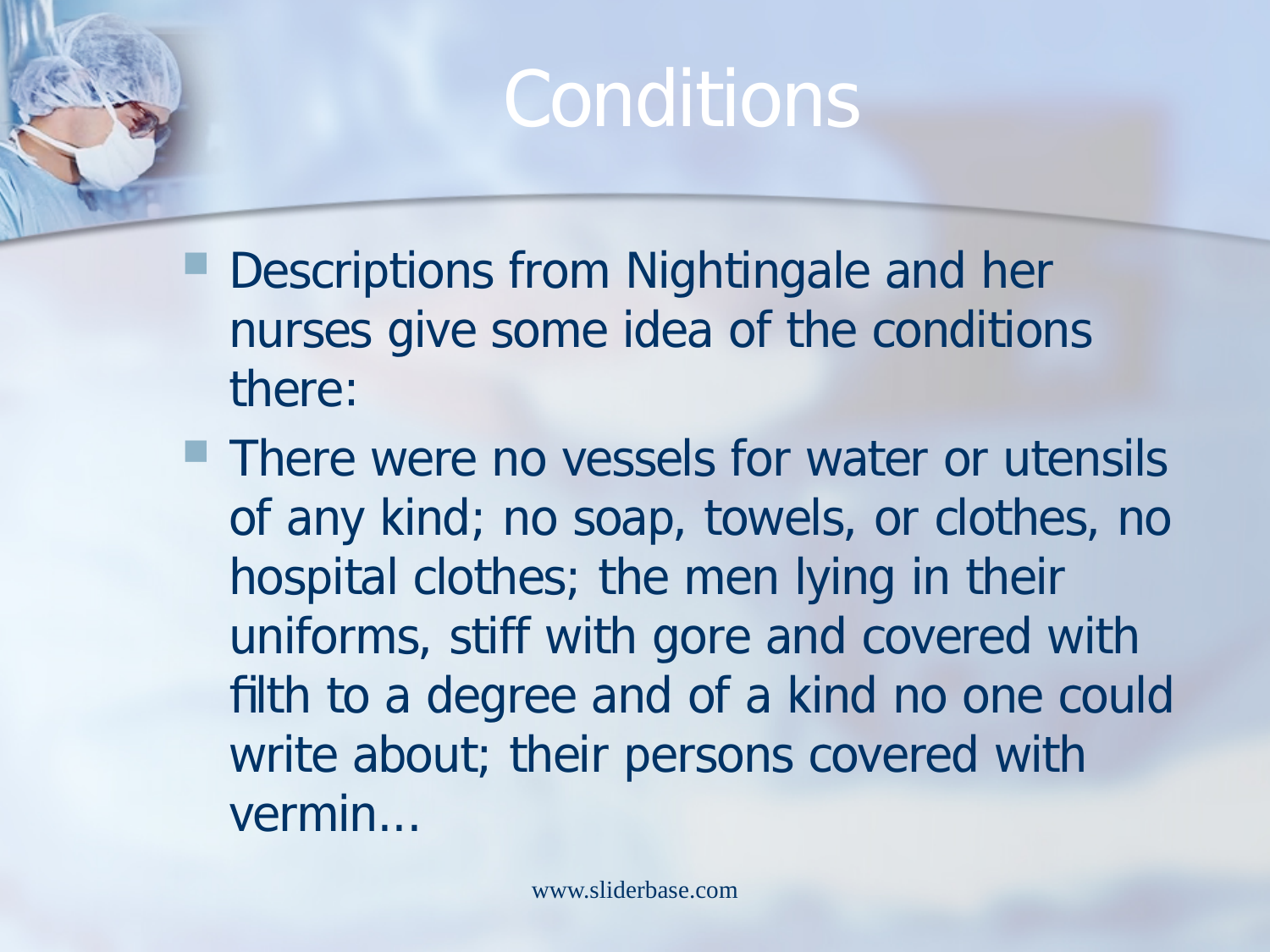

# Conditions
Descriptions from Nightingale and her nurses give some idea of the conditions there:
There were no vessels for water or utensils of any kind; no soap, towels, or clothes, no hospital clothes; the men lying in their uniforms, stiff with gore and covered with filth to a degree and of a kind no one could write about; their persons covered with vermin...
www.sliderbase.com